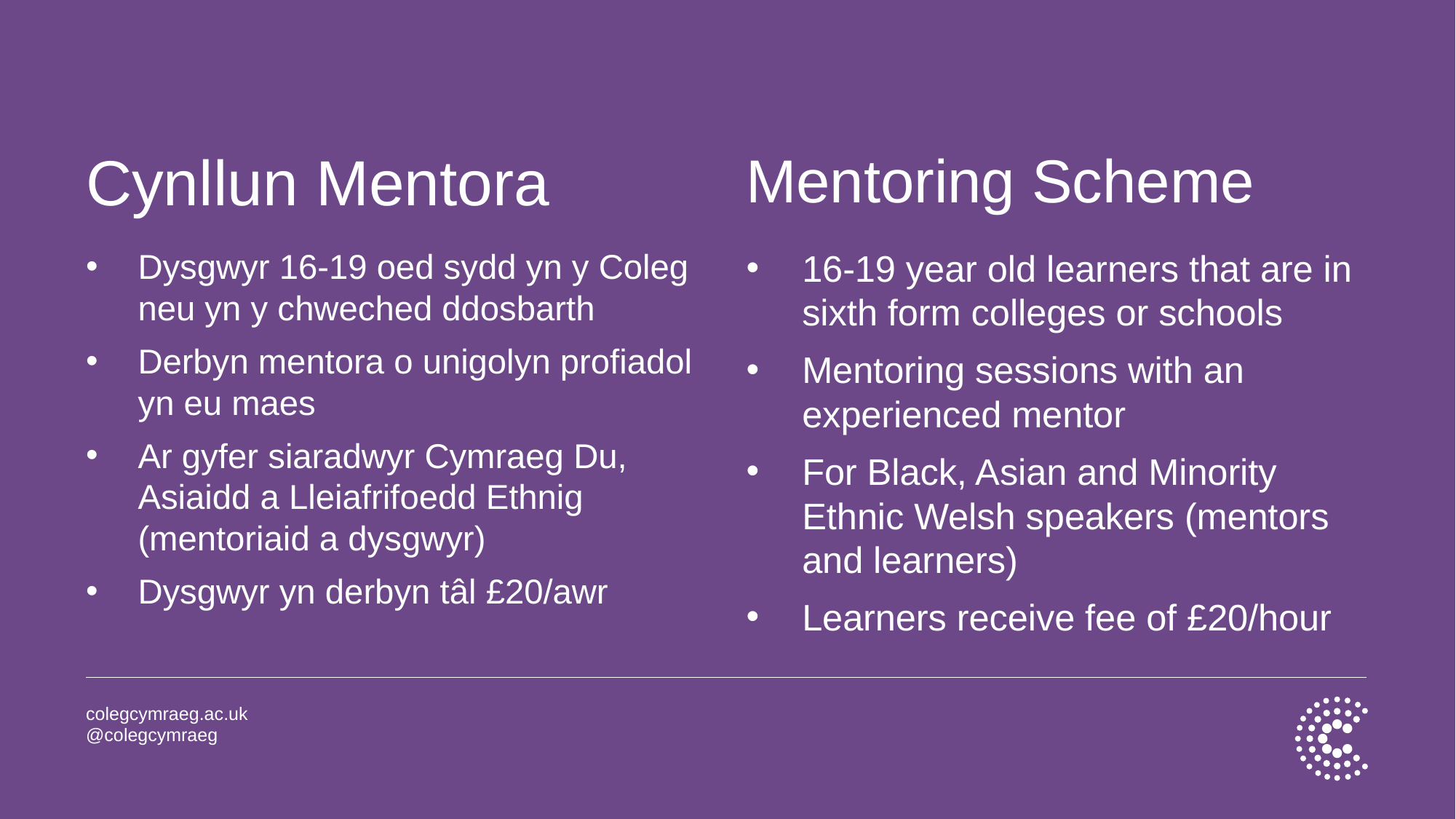

# Cynllun Mentora
Mentoring Scheme
Dysgwyr 16-19 oed sydd yn y Coleg neu yn y chweched ddosbarth
Derbyn mentora o unigolyn profiadol yn eu maes
Ar gyfer siaradwyr Cymraeg Du, Asiaidd a Lleiafrifoedd Ethnig (mentoriaid a dysgwyr)
Dysgwyr yn derbyn tâl £20/awr
16-19 year old learners that are in sixth form colleges or schools
Mentoring sessions with an experienced mentor
For Black, Asian and Minority Ethnic Welsh speakers (mentors and learners)
Learners receive fee of £20/hour